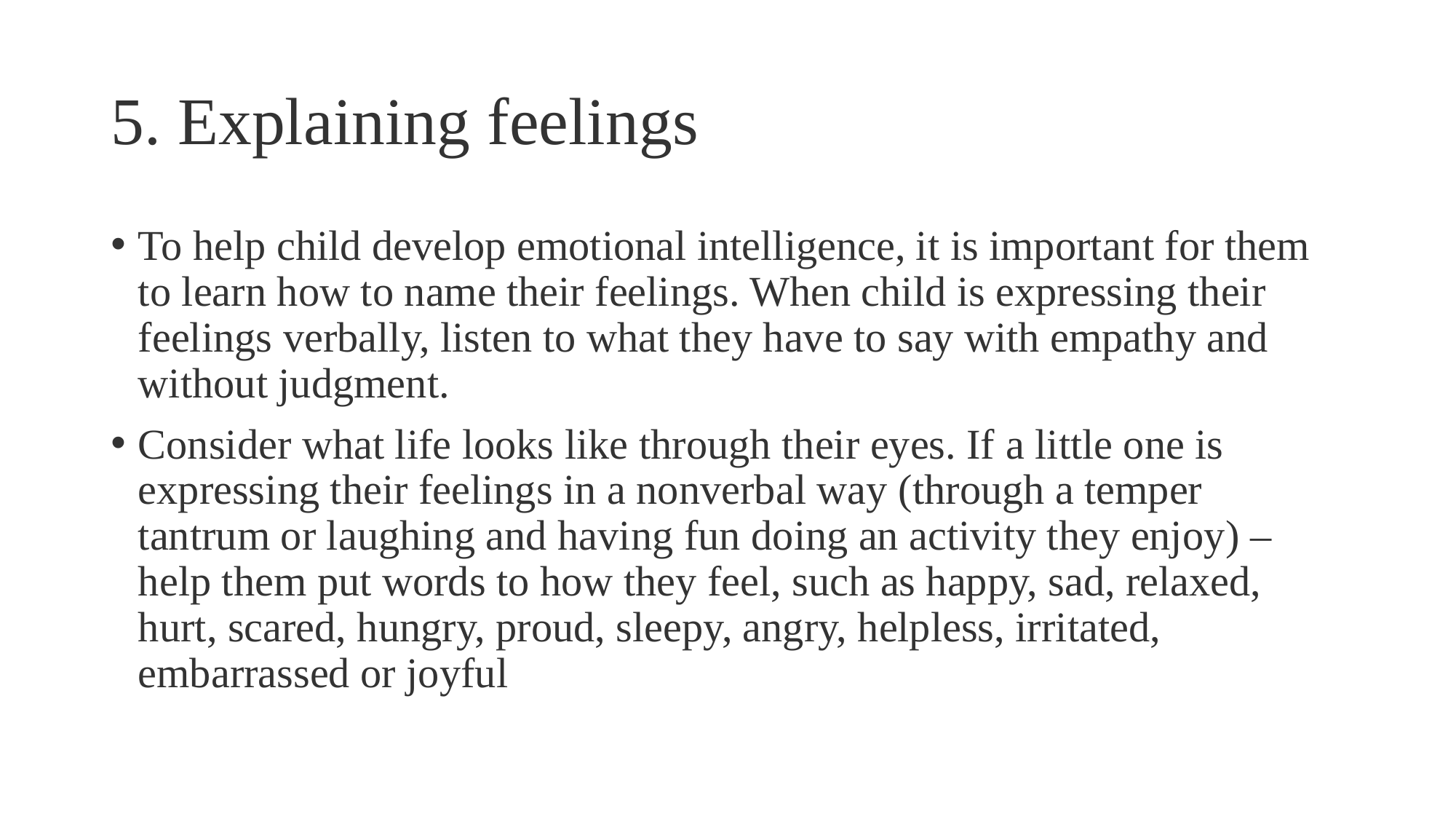

# 5. Explaining feelings
To help child develop emotional intelligence, it is important for them to learn how to name their feelings. When child is expressing their feelings verbally, listen to what they have to say with empathy and without judgment.
Consider what life looks like through their eyes. If a little one is expressing their feelings in a nonverbal way (through a temper tantrum or laughing and having fun doing an activity they enjoy) – help them put words to how they feel, such as happy, sad, relaxed, hurt, scared, hungry, proud, sleepy, angry, helpless, irritated, embarrassed or joyful